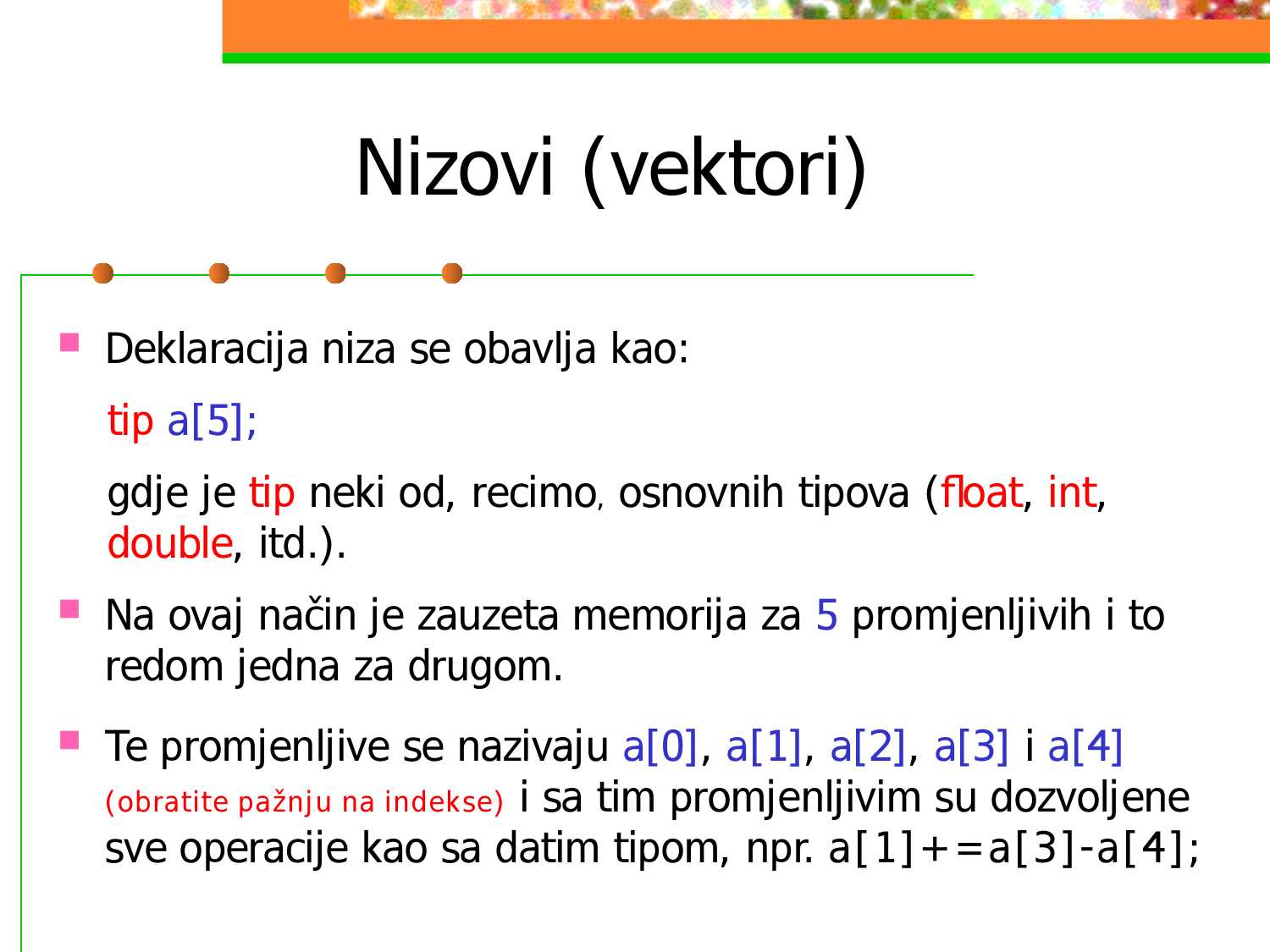

# Nizovi (vektori)
Deklaracija niza se obavlja kao:
tip a[5];
	gdje je tip neki od, recimo, osnovnih tipova (float, int, double, itd.).
Na ovaj način je zauzeta memorija za 5 promjenljivih i to redom jedna za drugom.
Te promjenljive se nazivaju a[0], a[1], a[2], a[3] i a[4] (obratite pažnju na indekse) i sa tim promjenljivim su dozvoljene sve operacije kao sa datim tipom, npr. a[1]+=a[3]-a[4];